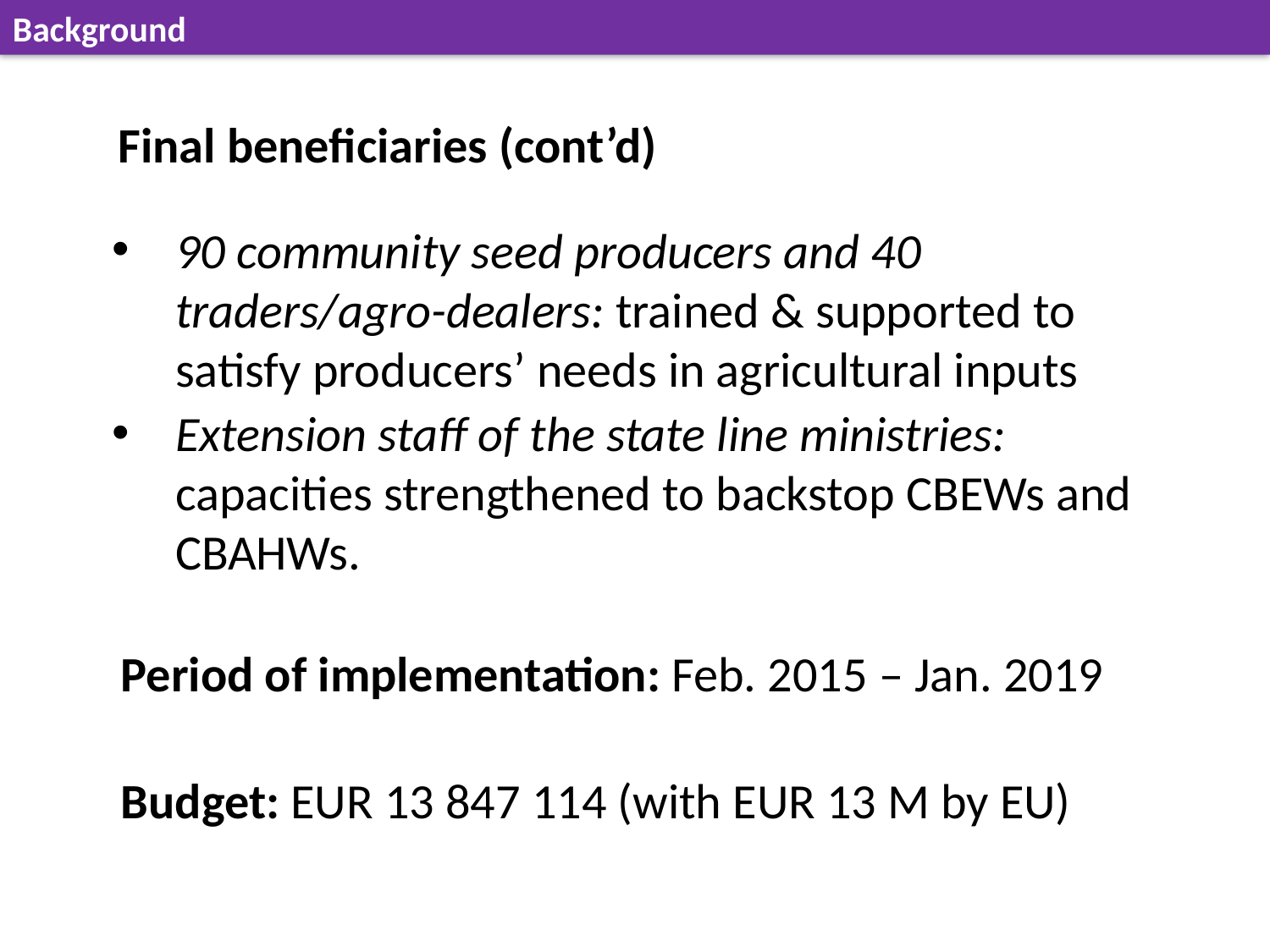

Background
Final beneficiaries (cont’d)
90 community seed producers and 40 traders/agro-dealers: trained & supported to satisfy producers’ needs in agricultural inputs
Extension staff of the state line ministries: capacities strengthened to backstop CBEWs and CBAHWs.
Period of implementation: Feb. 2015 – Jan. 2019
Budget: EUR 13 847 114 (with EUR 13 M by EU)